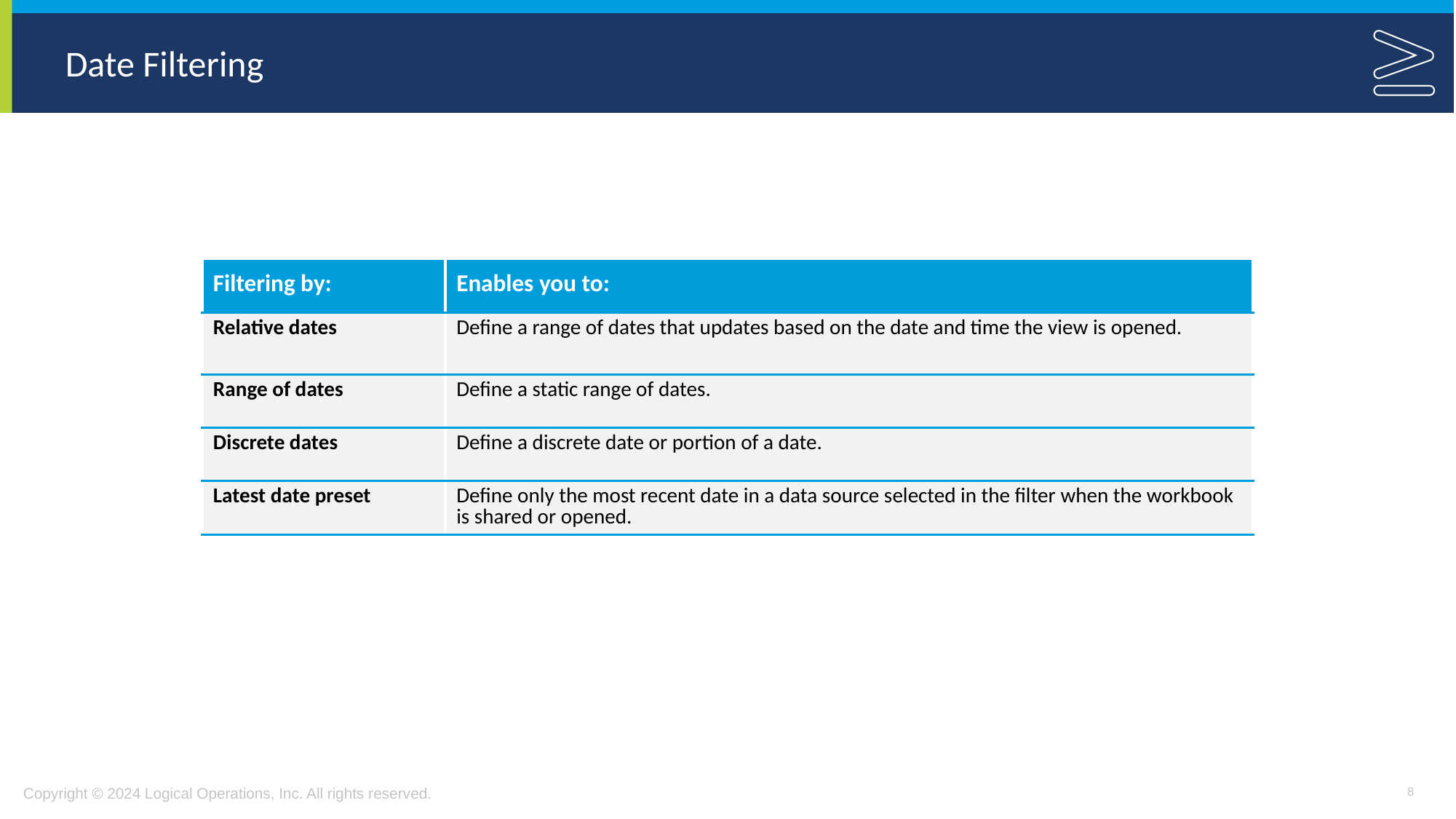

# Date Filtering
| Filtering by: | Enables you to: |
| --- | --- |
| Relative dates | Define a range of dates that updates based on the date and time the view is opened. |
| Range of dates | Define a static range of dates. |
| Discrete dates | Define a discrete date or portion of a date. |
| Latest date preset | Define only the most recent date in a data source selected in the filter when the workbook is shared or opened. |
8